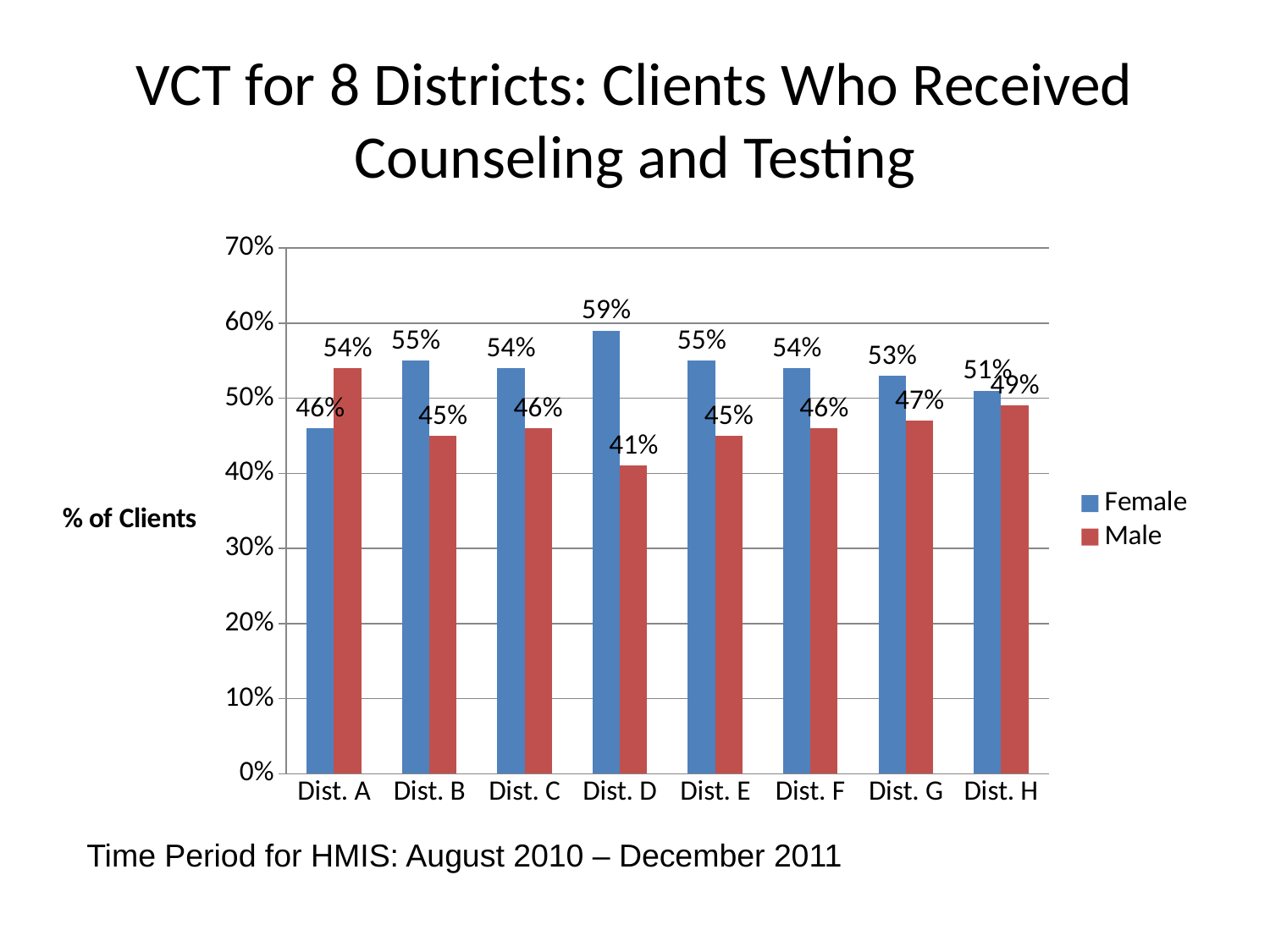

# VCT for 8 Districts: Clients Who Received Counseling and Testing

### Chart

| Category | Female | Male |
|---|---|---|
| Dist. A | 0.46 | 0.54 |
| Dist. B | 0.55 | 0.45 |
| Dist. C | 0.54 | 0.46 |
| Dist. D | 0.59 | 0.41 |
| Dist. E | 0.55 | 0.45 |
| Dist. F | 0.54 | 0.46 |
| Dist. G | 0.53 | 0.47 |
| Dist. H | 0.51 | 0.49 |
Time Period for HMIS: August 2010 – December 2011